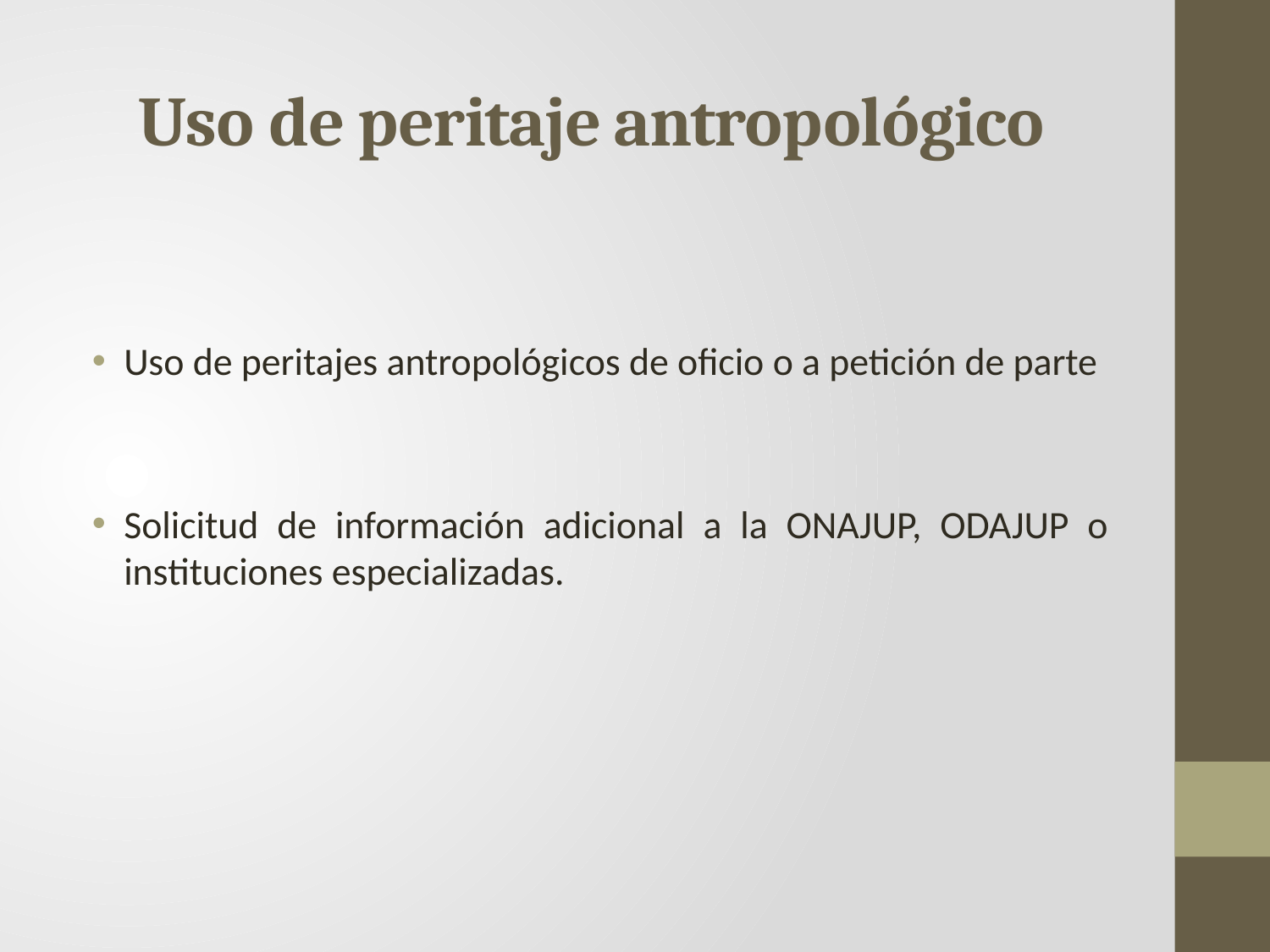

# Uso de peritaje antropológico

Uso de peritajes antropológicos de oficio o a petición de parte

Solicitud de información adicional a la ONAJUP, ODAJUP o instituciones especializadas.